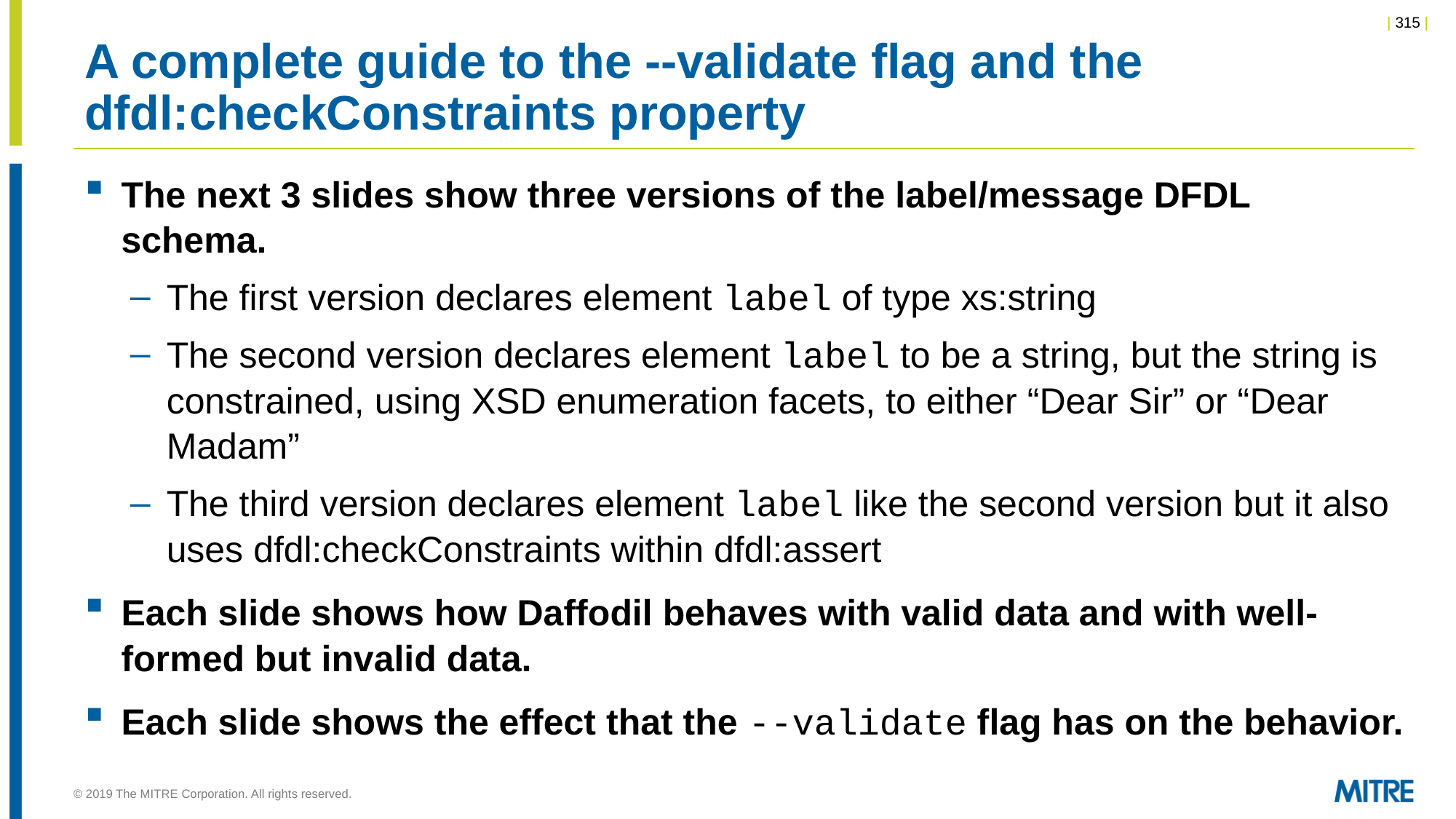

# A complete guide to the --validate flag and the dfdl:checkConstraints property
The next 3 slides show three versions of the label/message DFDL schema.
The first version declares element label of type xs:string
The second version declares element label to be a string, but the string is constrained, using XSD enumeration facets, to either “Dear Sir” or “Dear Madam”
The third version declares element label like the second version but it also uses dfdl:checkConstraints within dfdl:assert
Each slide shows how Daffodil behaves with valid data and with well-formed but invalid data.
Each slide shows the effect that the --validate flag has on the behavior.
© 2019 The MITRE Corporation. All rights reserved.